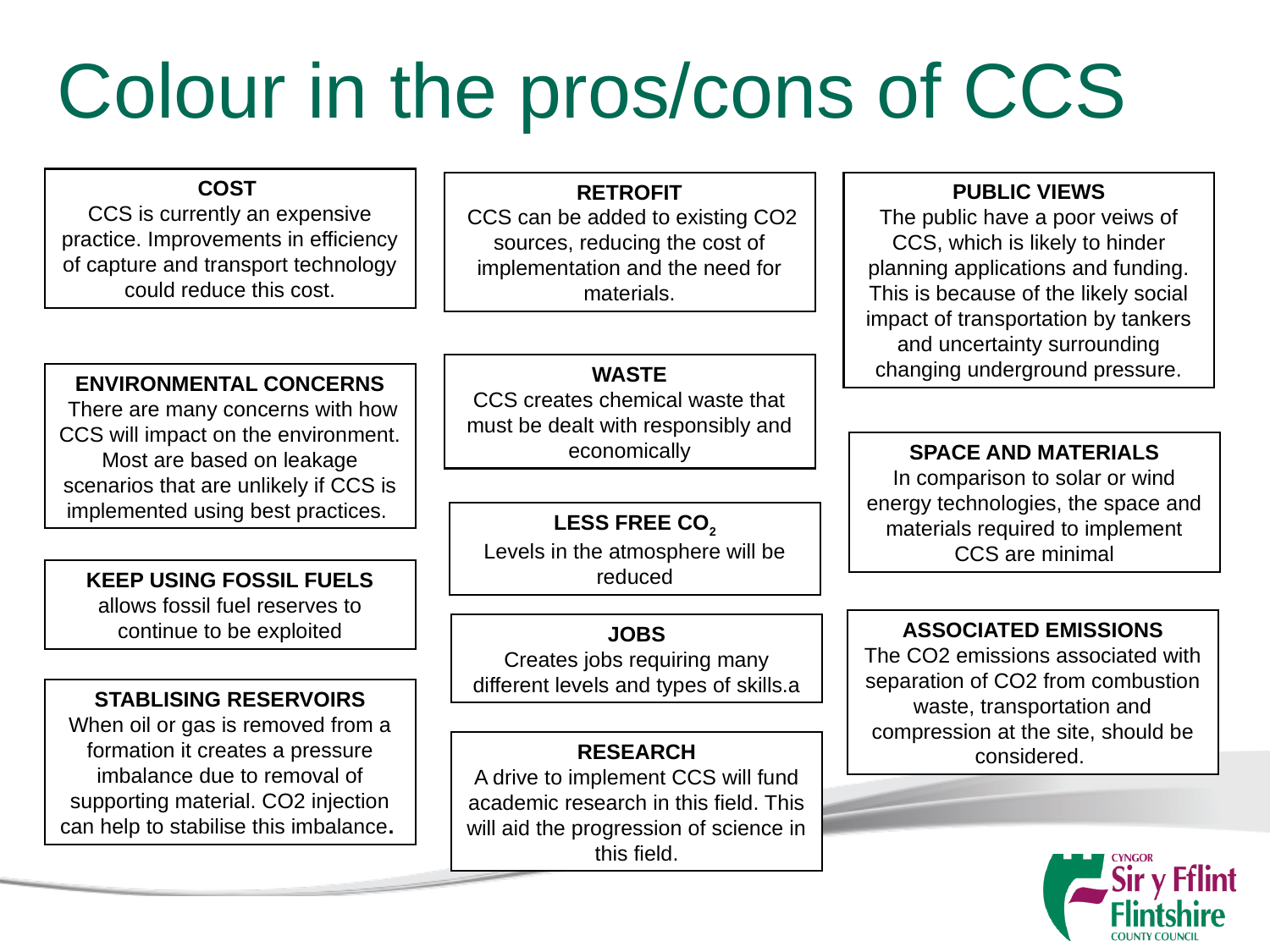

Colour in the pros/cons of CCS
COST
CCS is currently an expensive practice. Improvements in efficiency of capture and transport technology could reduce this cost.
RETROFIT
 CCS can be added to existing CO2 sources, reducing the cost of implementation and the need for materials.
PUBLIC VIEWS
The public have a poor veiws of CCS, which is likely to hinder planning applications and funding. This is because of the likely social impact of transportation by tankers and uncertainty surrounding changing underground pressure.
WASTE
CCS creates chemical waste that must be dealt with responsibly and economically
ENVIRONMENTAL CONCERNS
 There are many concerns with how CCS will impact on the environment. Most are based on leakage scenarios that are unlikely if CCS is implemented using best practices.
SPACE AND MATERIALS
In comparison to solar or wind energy technologies, the space and materials required to implement CCS are minimal
LESS FREE CO2
Levels in the atmosphere will be reduced
KEEP USING FOSSIL FUELS
allows fossil fuel reserves to continue to be exploited
ASSOCIATED EMISSIONS
The CO2 emissions associated with separation of CO2 from combustion waste, transportation and compression at the site, should be considered.
JOBS
Creates jobs requiring many different levels and types of skills.a
STABLISING RESERVOIRS
When oil or gas is removed from a formation it creates a pressure imbalance due to removal of supporting material. CO2 injection can help to stabilise this imbalance.
RESEARCH
A drive to implement CCS will fund academic research in this field. This will aid the progression of science in this field.